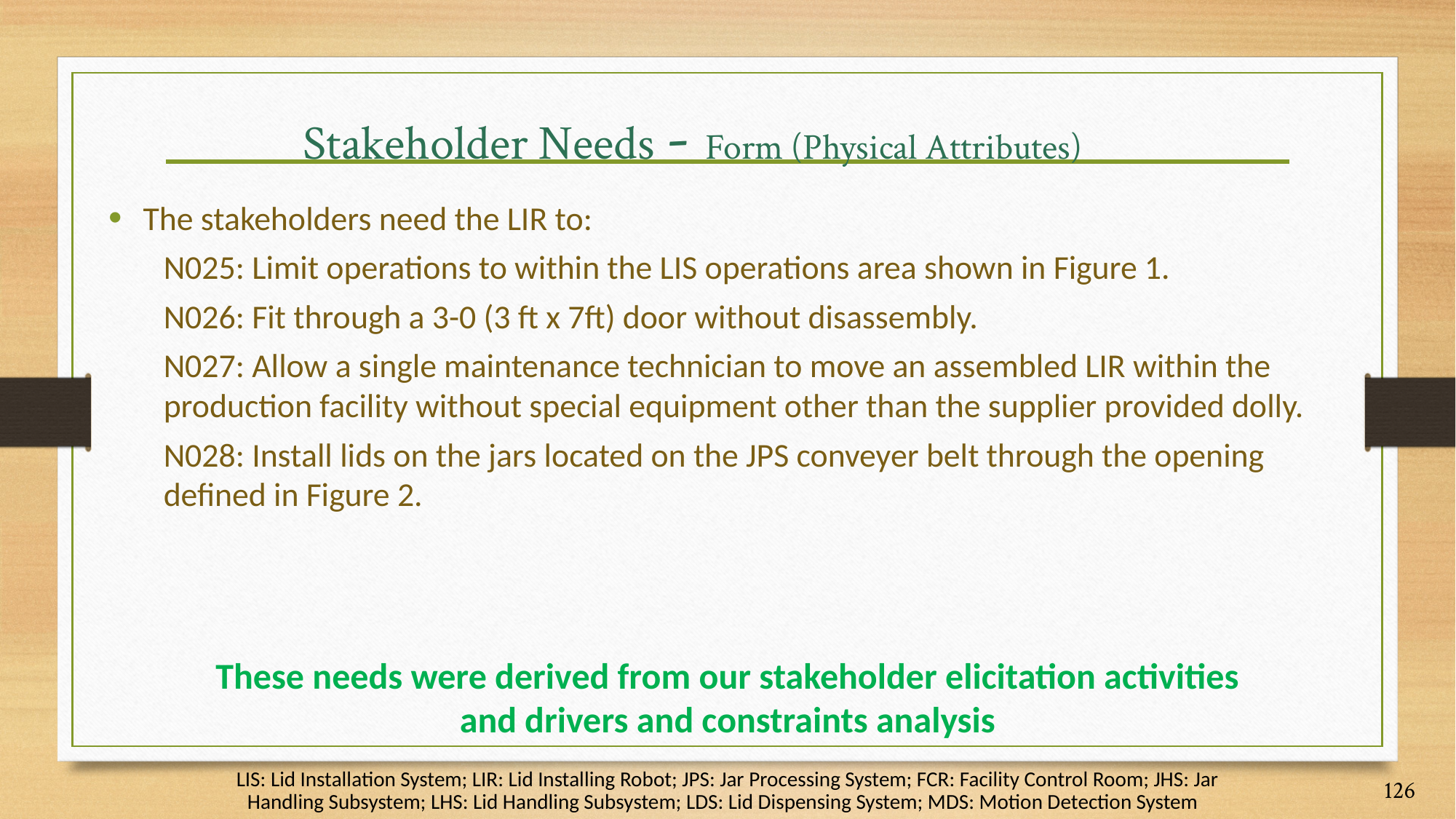

# Stakeholder Needs - Form (Physical Attributes)
The stakeholders need the LIR to:
N025: Limit operations to within the LIS operations area shown in Figure 1.
N026: Fit through a 3-0 (3 ft x 7ft) door without disassembly.
N027: Allow a single maintenance technician to move an assembled LIR within the production facility without special equipment other than the supplier provided dolly.
N028: Install lids on the jars located on the JPS conveyer belt through the opening defined in Figure 2.
These needs were derived from our stakeholder elicitation activities and drivers and constraints analysis
LIS: Lid Installation System; LIR: Lid Installing Robot; JPS: Jar Processing System; FCR: Facility Control Room; JHS: Jar Handling Subsystem; LHS: Lid Handling Subsystem; LDS: Lid Dispensing System; MDS: Motion Detection System
126